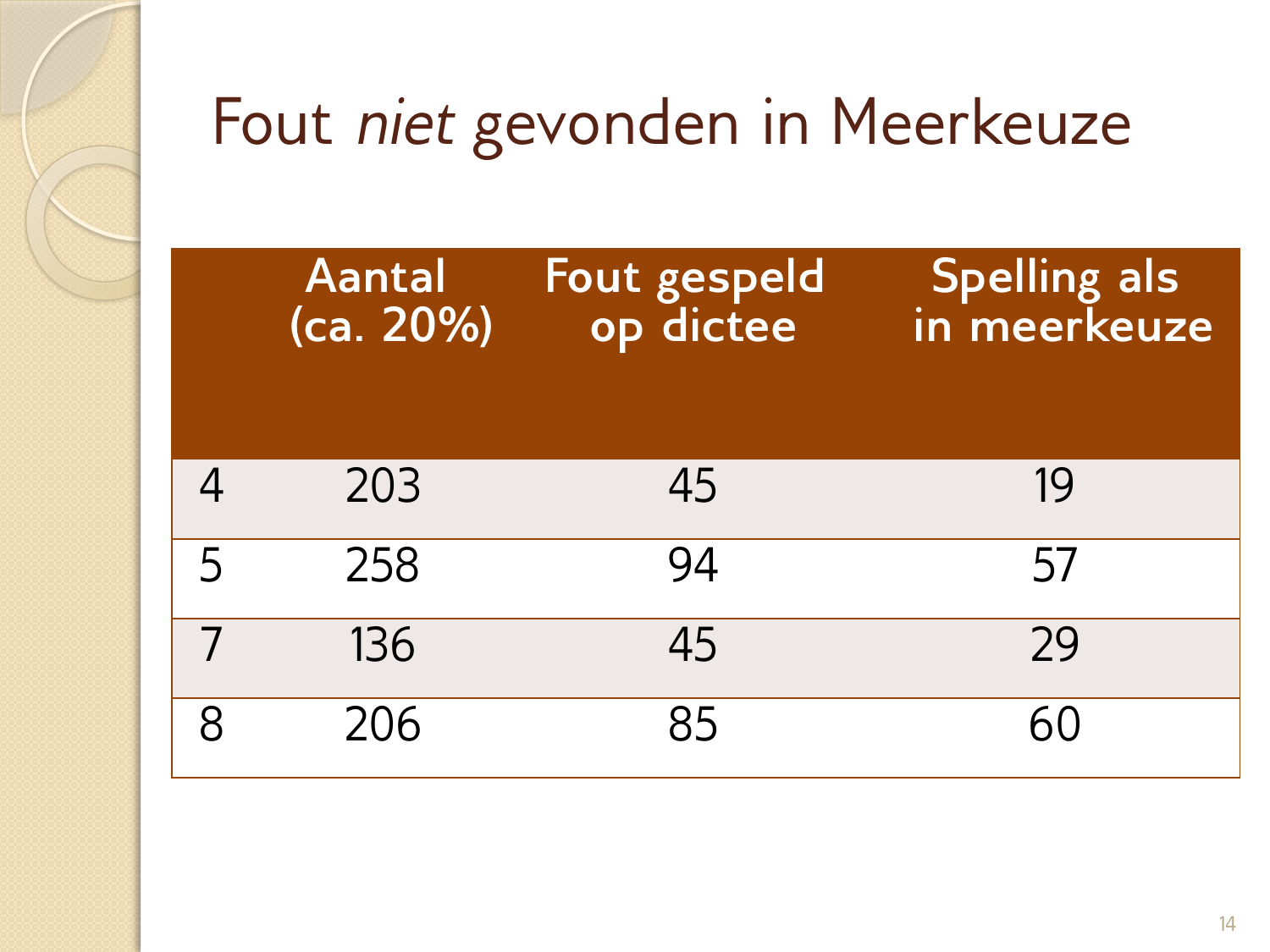

# Fout niet gevonden in Meerkeuze
|  | Aantal (ca. 20%) | Fout gespeld op dictee | Spelling als in meerkeuze |
| --- | --- | --- | --- |
| 4 | 203 | 45 | 19 |
| 5 | 258 | 94 | 57 |
| 7 | 136 | 45 | 29 |
| 8 | 206 | 85 | 60 |
14